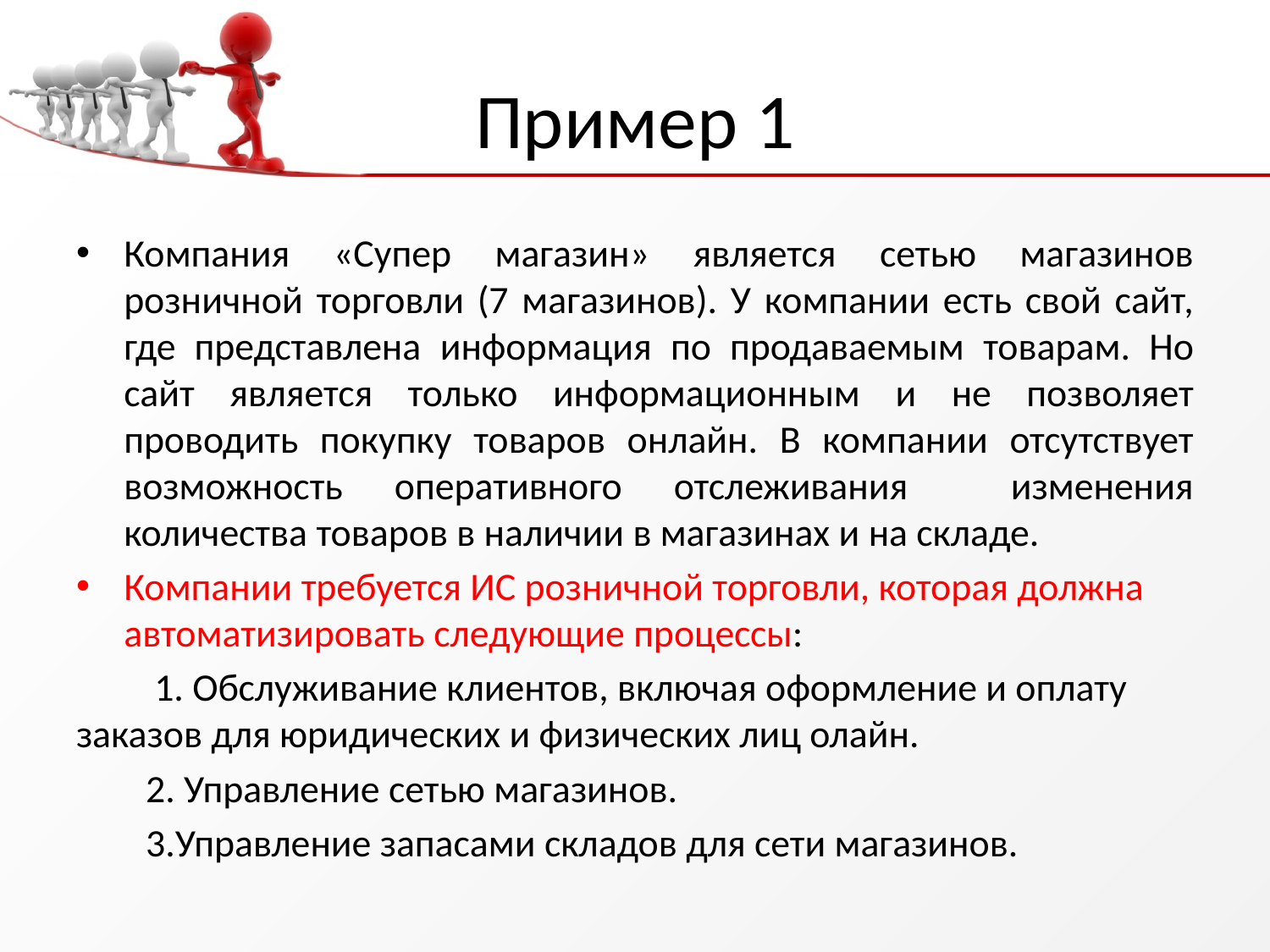

# Пример 1
Компания «Супер магазин» является сетью магазинов розничной торговли (7 магазинов). У компании есть свой сайт, где представлена информация по продаваемым товарам. Но сайт является только информационным и не позволяет проводить покупку товаров онлайн. В компании отсутствует возможность оперативного отслеживания  изменения количества товаров в наличии в магазинах и на складе.
Компании требуется ИС розничной торговли, которая должна автоматизировать следующие процессы:
         1. Обслуживание клиентов, включая оформление и оплату заказов для юридических и физических лиц олайн.
        2. Управление сетью магазинов.
        3.Управление запасами складов для сети магазинов.